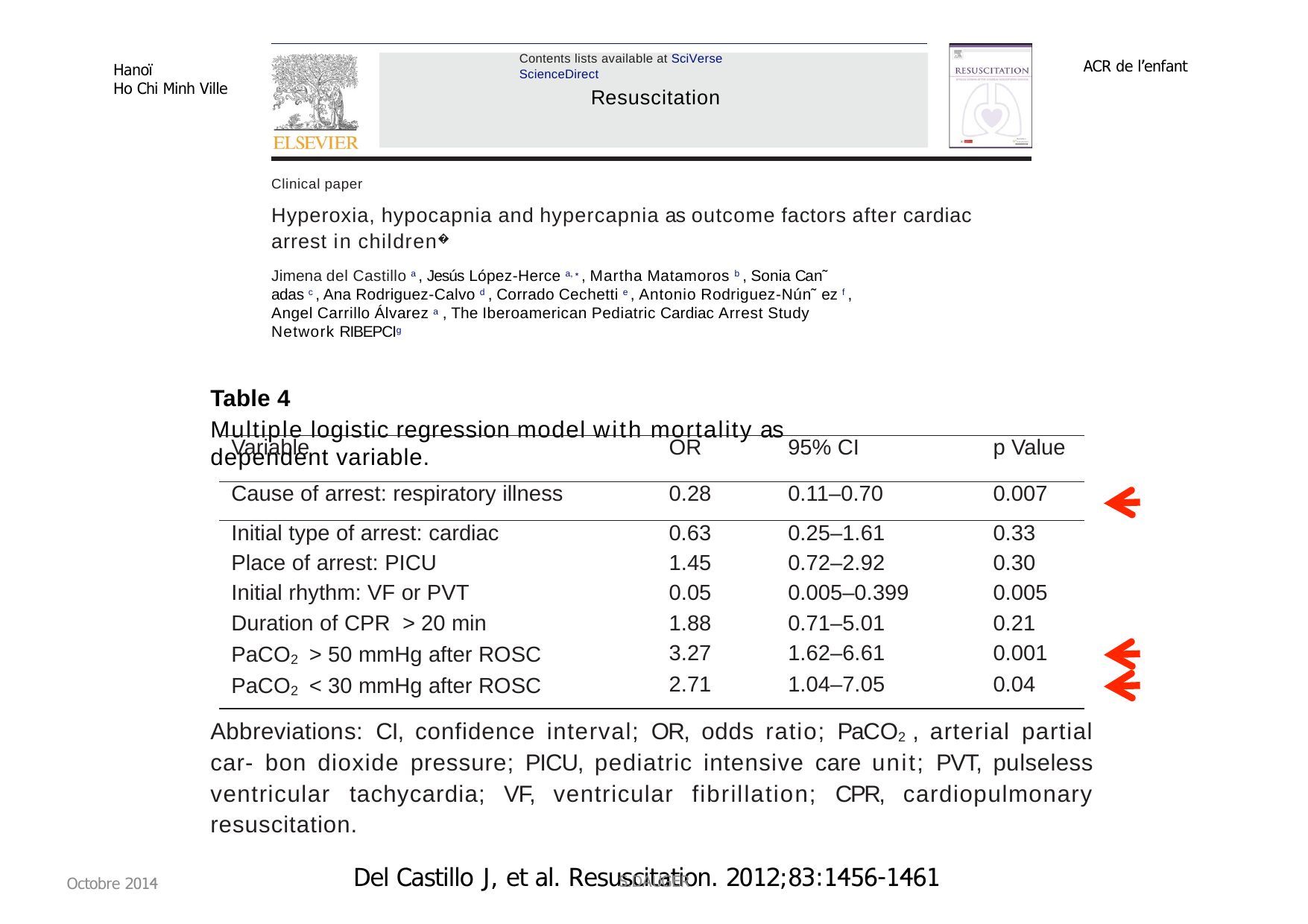

Contents lists available at SciVerse ScienceDirect

ACR de l’enfant
Hanoï
Ho Chi Minh Ville
Resuscitation
j ourna l  h o me pag e: www. elsevier.com/locate/resuscitation

Clinical paper

Hyperoxia, hypocapnia and hypercapnia as outcome factors after cardiac arrest in children�

Jimena del Castillo a , Jesús López-Herce a,∗ , Martha Matamoros b , Sonia Can˜ adas c , Ana Rodriguez-Calvo d , Corrado Cechetti e , Antonio Rodriguez-Nún˜ ez f ,
Angel Carrillo Álvarez a  , The Iberoamerican Pediatric Cardiac Arrest Study Network RIBEPCIg

Table 4
Multiple logistic regression model with mortality as dependent variable.

| Variable | OR | 95% CI | p Value |
| --- | --- | --- | --- |
| Cause of arrest: respiratory illness | 0.28 | 0.11–0.70 | 0.007 |
| Initial type of arrest: cardiac | 0.63 | 0.25–1.61 | 0.33 |
| Place of arrest: PICU | 1.45 | 0.72–2.92 | 0.30 |
| Initial rhythm: VF or PVT | 0.05 | 0.005–0.399 | 0.005 |
| Duration of CPR > 20 min | 1.88 | 0.71–5.01 | 0.21 |
| PaCO2 > 50 mmHg after ROSC | 3.27 | 1.62–6.61 | 0.001 |
| PaCO2 < 30 mmHg after ROSC | 2.71 | 1.04–7.05 | 0.04 |

Abbreviations: CI, confidence interval; OR, odds ratio; PaCO2 , arterial partial car- bon dioxide pressure; PICU, pediatric intensive care unit; PVT, pulseless ventricular tachycardia; VF, ventricular fibrillation; CPR, cardiopulmonary resuscitation.

Del Castillo J, et al. Resuscitation. 2012;83:1456-1461
Octobre 2014
S.DAUGER